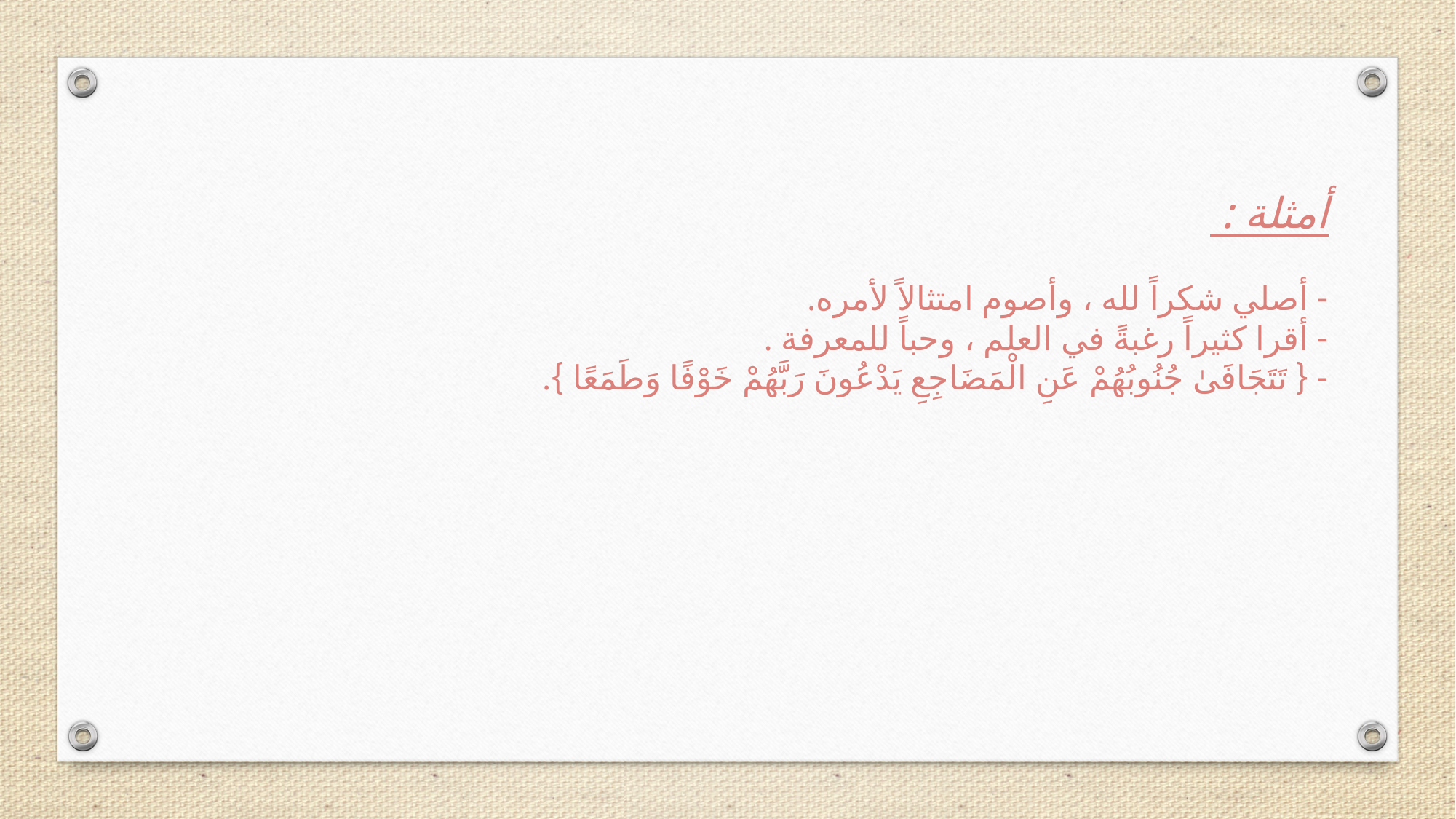

أمثلة :
- أصلي شكراً لله ، وأصوم امتثالاً لأمره. 
- أقرا كثيراً رغبةً في العلم ، وحباً للمعرفة . 
- { تَتَجَافَىٰ جُنُوبُهُمْ عَنِ الْمَضَاجِعِ يَدْعُونَ رَبَّهُمْ خَوْفًا وَطَمَعًا }.